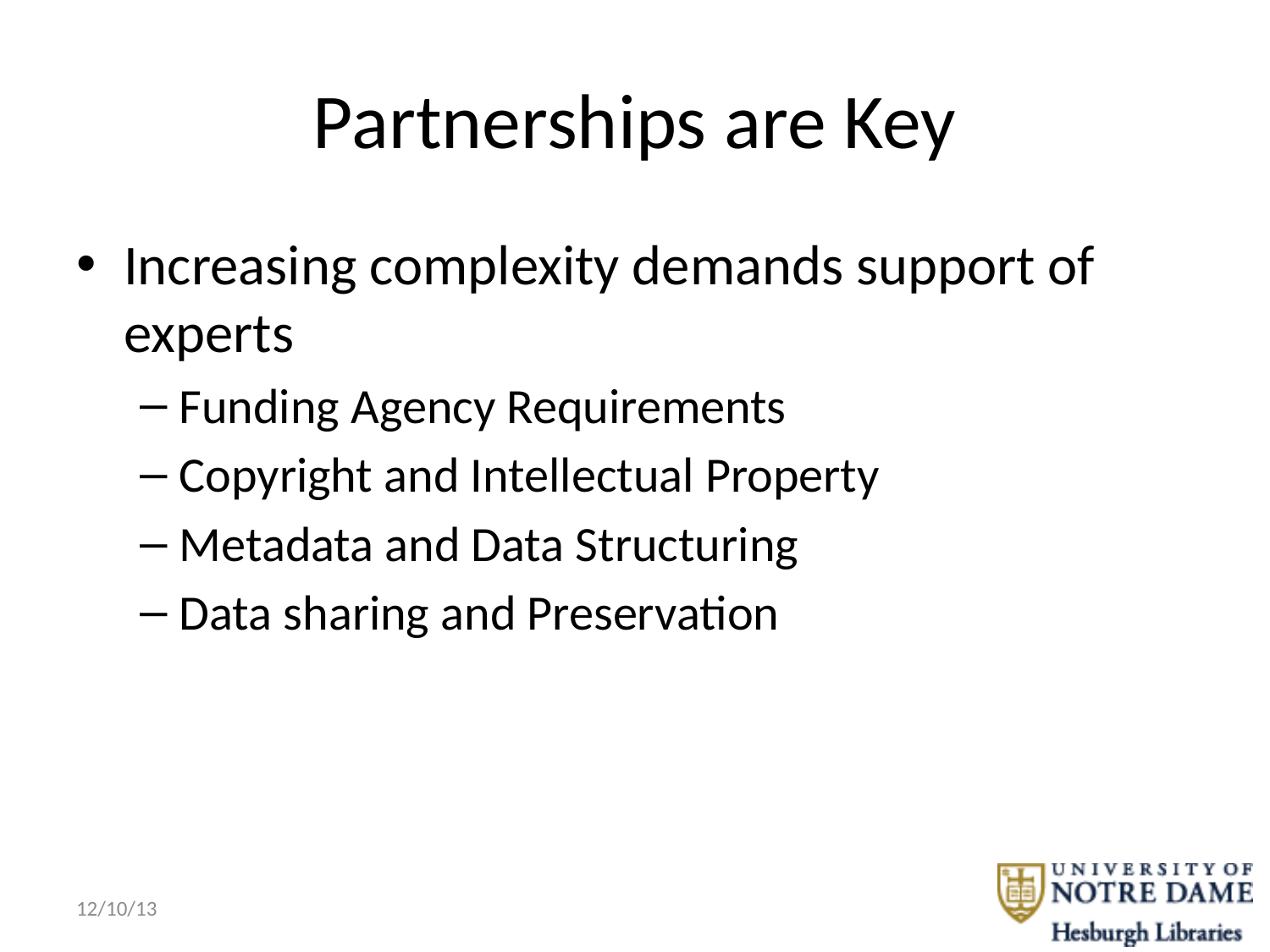

# Partnerships are Key
Increasing complexity demands support of experts
Funding Agency Requirements
Copyright and Intellectual Property
Metadata and Data Structuring
Data sharing and Preservation
12/10/13